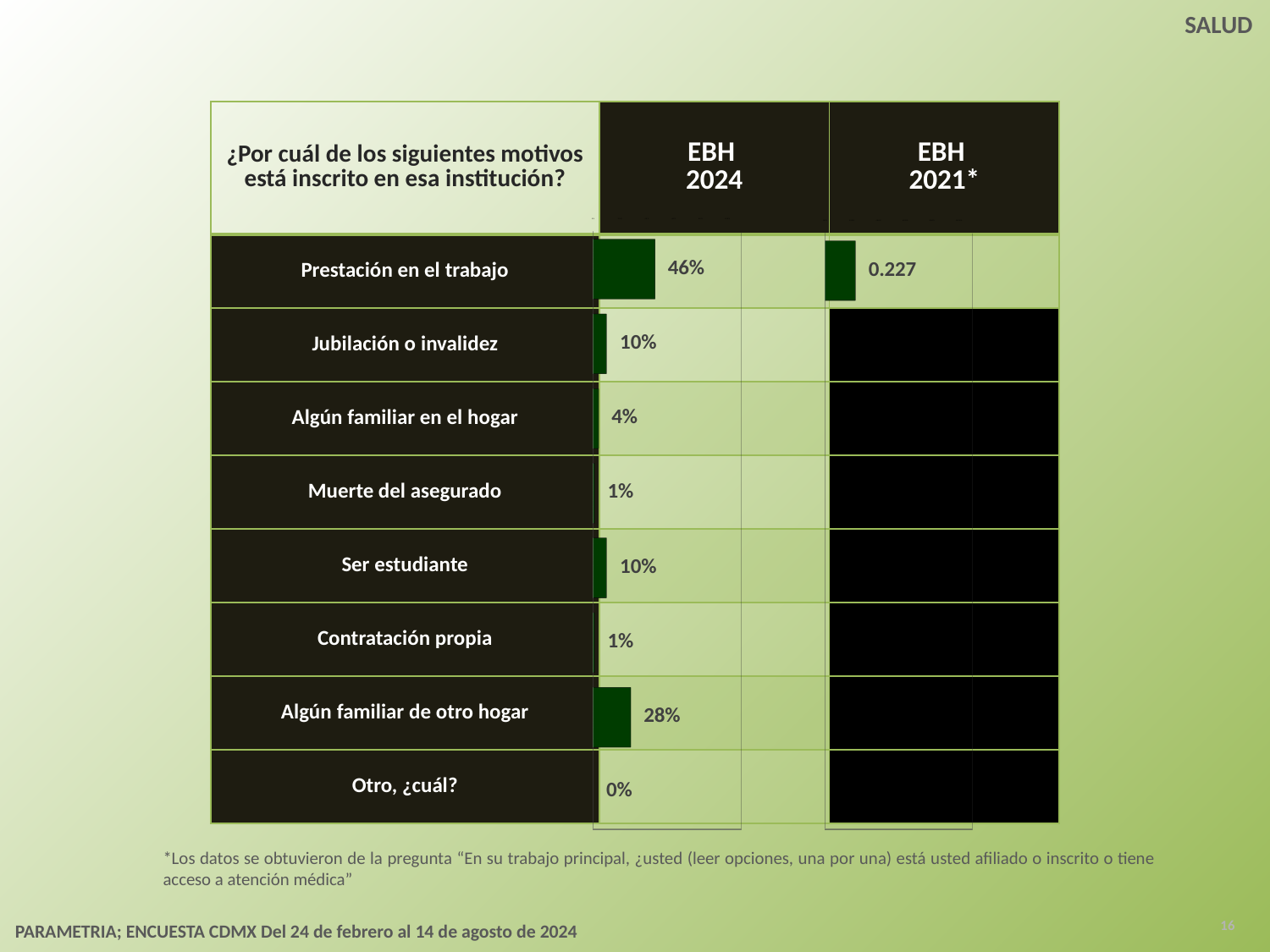

SALUD
| ¿Por cuál de los siguientes motivos está inscrito en esa institución? | EBH 2024 | EBH 2021\* |
| --- | --- | --- |
| Prestación en el trabajo |  |  |
| Jubilación o invalidez |  |  |
| Algún familiar en el hogar |  |  |
| Muerte del asegurado |  |  |
| Ser estudiante |  |  |
| Contratación propia |  |  |
| Algún familiar de otro hogar |  |  |
| Otro, ¿cuál? |  |  |

[unsupported chart]

[unsupported chart]

*Los datos se obtuvieron de la pregunta “En su trabajo principal, ¿usted (leer opciones, una por una) está usted afiliado o inscrito o tiene acceso a atención médica”
16
PARAMETRIA; ENCUESTA CDMX Del 24 de febrero al 14 de agosto de 2024